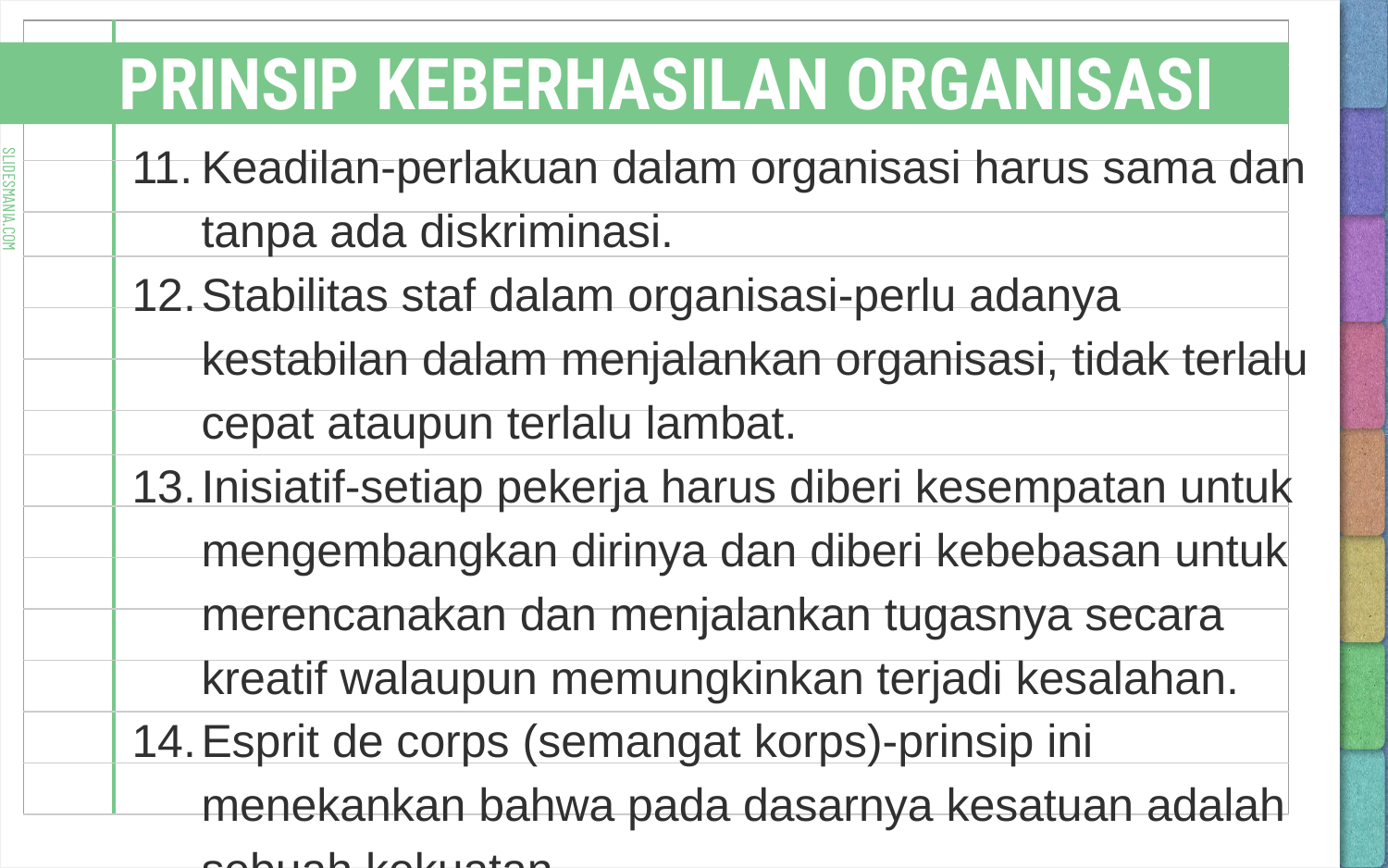

# PRINSIP KEBERHASILAN ORGANISASI
Keadilan-perlakuan dalam organisasi harus sama dan tanpa ada diskriminasi.
Stabilitas staf dalam organisasi-perlu adanya kestabilan dalam menjalankan organisasi, tidak terlalu cepat ataupun terlalu lambat.
Inisiatif-setiap pekerja harus diberi kesempatan untuk mengembangkan dirinya dan diberi kebebasan untuk merencanakan dan menjalankan tugasnya secara kreatif walaupun memungkinkan terjadi kesalahan.
Esprit de corps (semangat korps)-prinsip ini menekankan bahwa pada dasarnya kesatuan adalah sebuah kekuatan